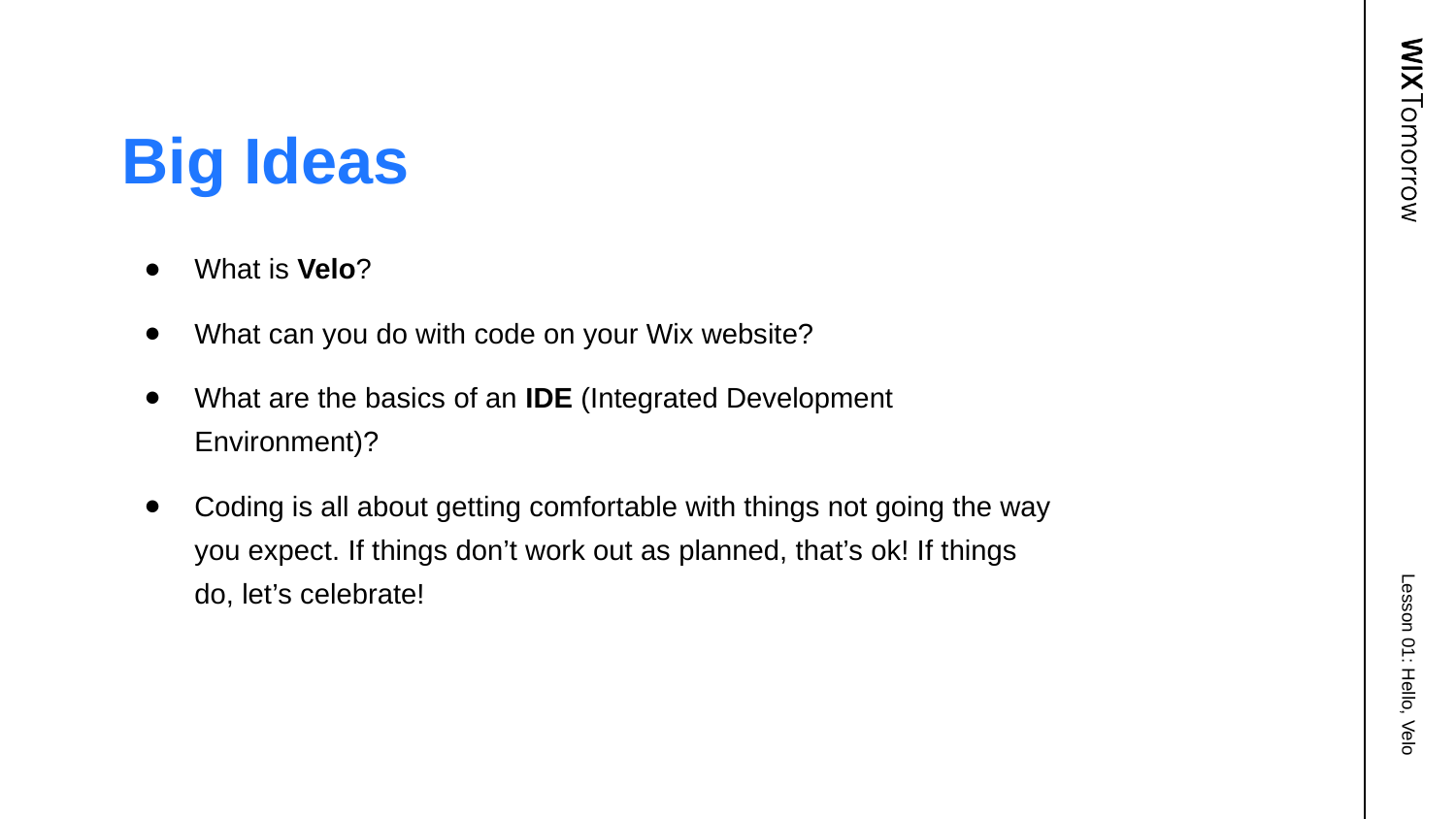

# Big Ideas
What is Velo?
What can you do with code on your Wix website?
What are the basics of an IDE (Integrated Development Environment)?
Coding is all about getting comfortable with things not going the way you expect. If things don’t work out as planned, that’s ok! If things do, let’s celebrate!